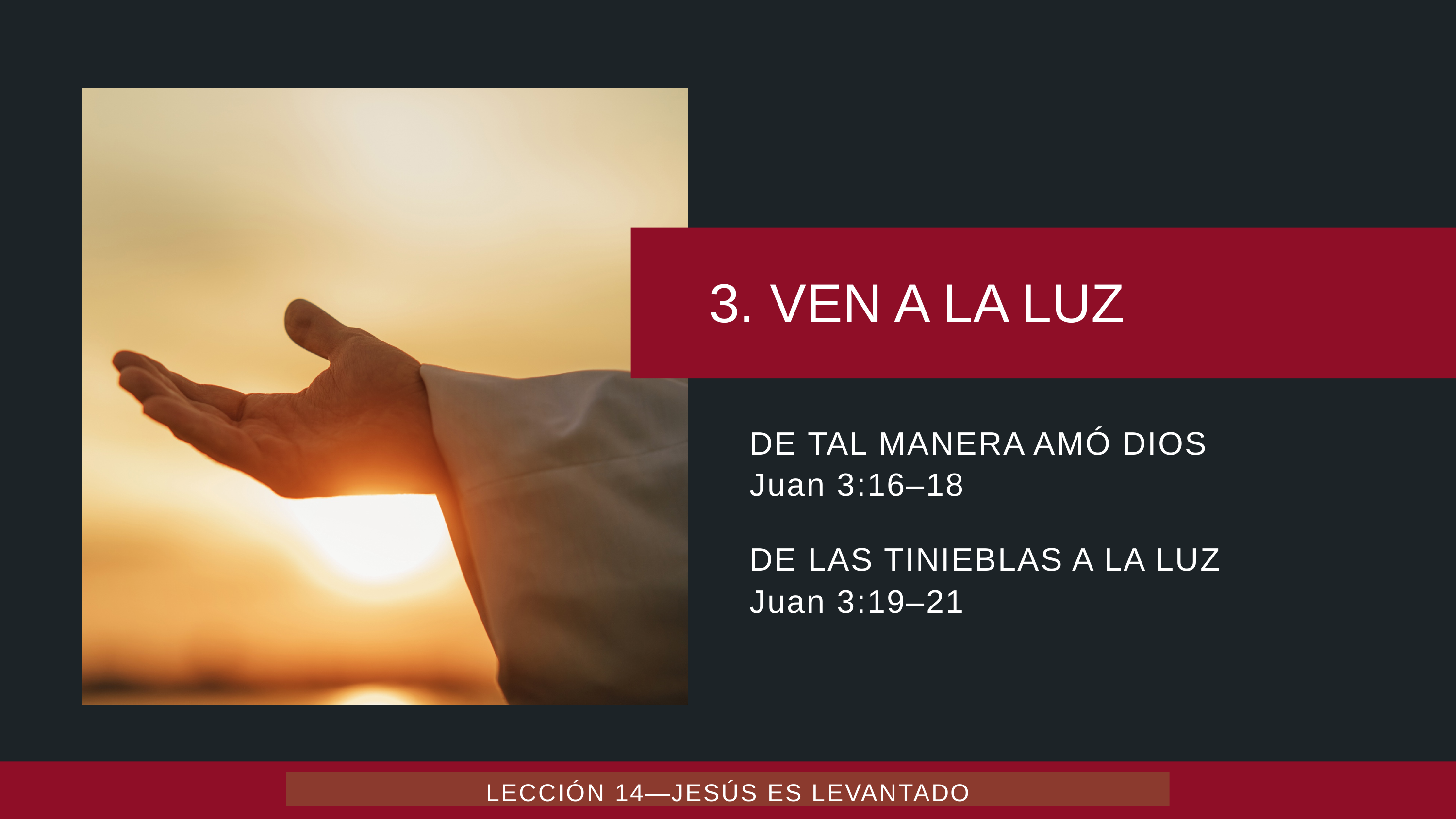

DE TAL MANERA AMÓ DIOS
Juan 3:16–18
DE LAS TINIEBLAS A LA LUZ
Juan 3:19–21